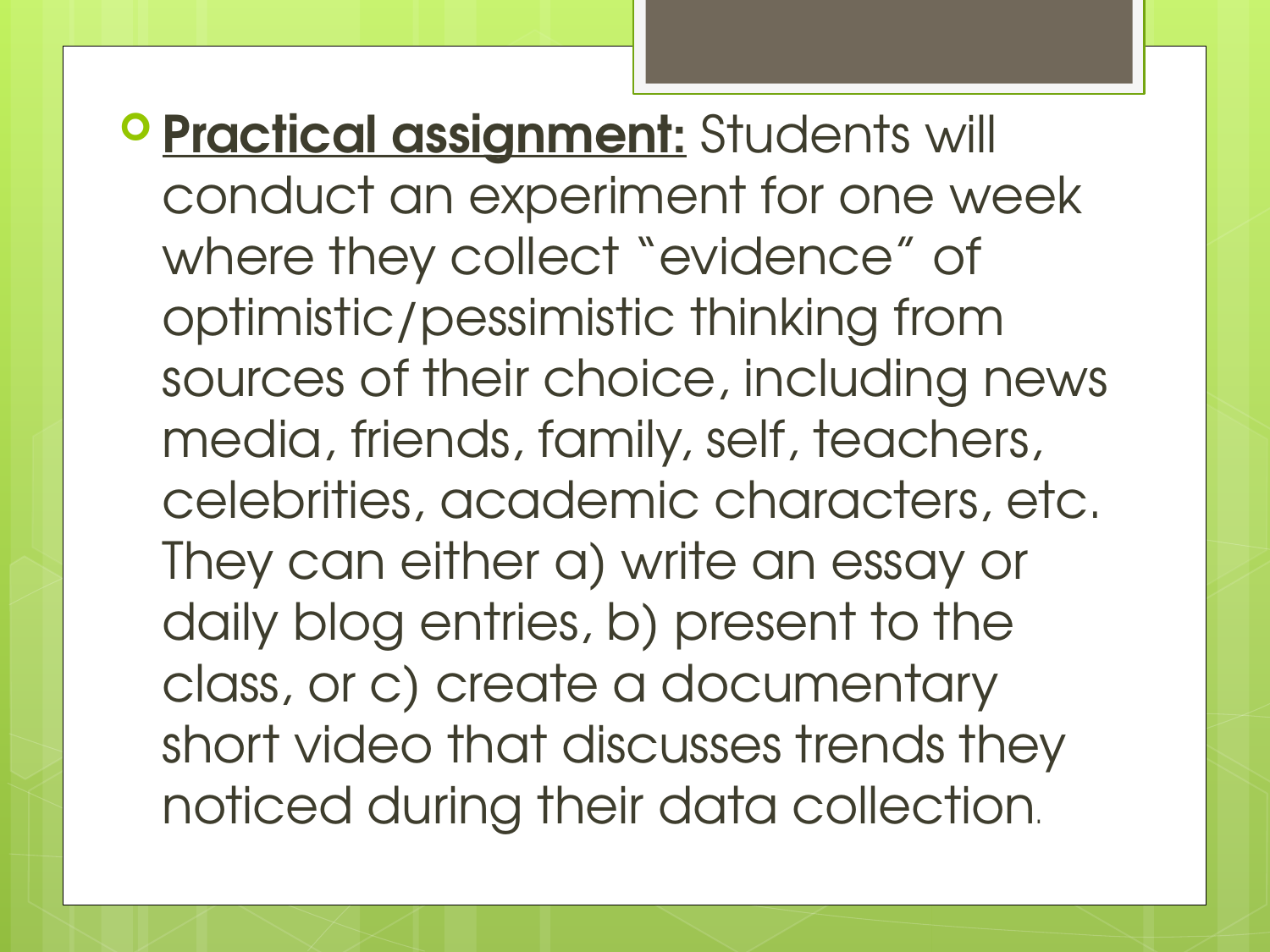

Practical assignment: Students will conduct an experiment for one week where they collect “evidence” of optimistic/pessimistic thinking from sources of their choice, including news media, friends, family, self, teachers, celebrities, academic characters, etc. They can either a) write an essay or daily blog entries, b) present to the class, or c) create a documentary short video that discusses trends they noticed during their data collection.